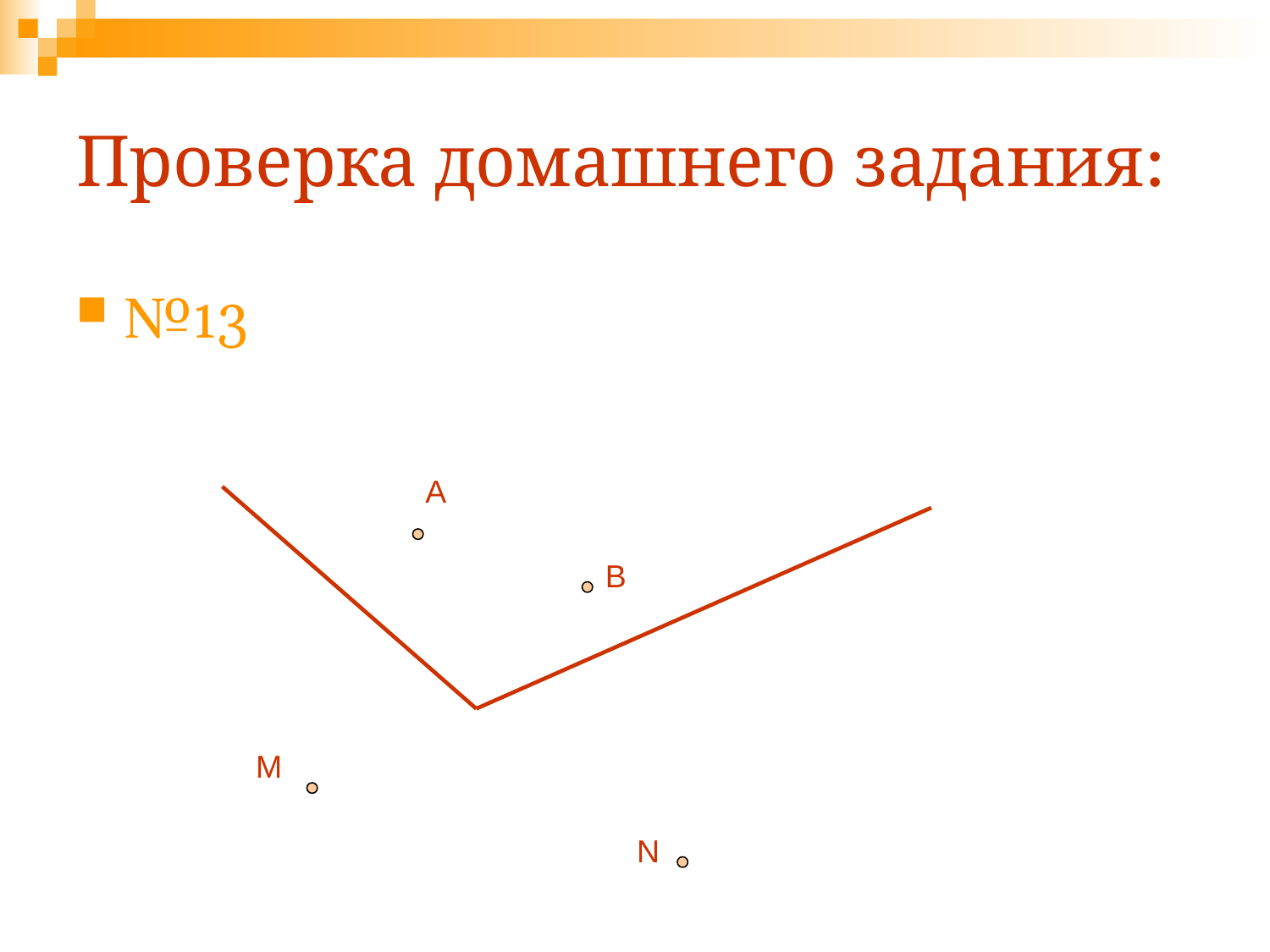

# Проверка домашнего задания:
№13

А

В

M

N